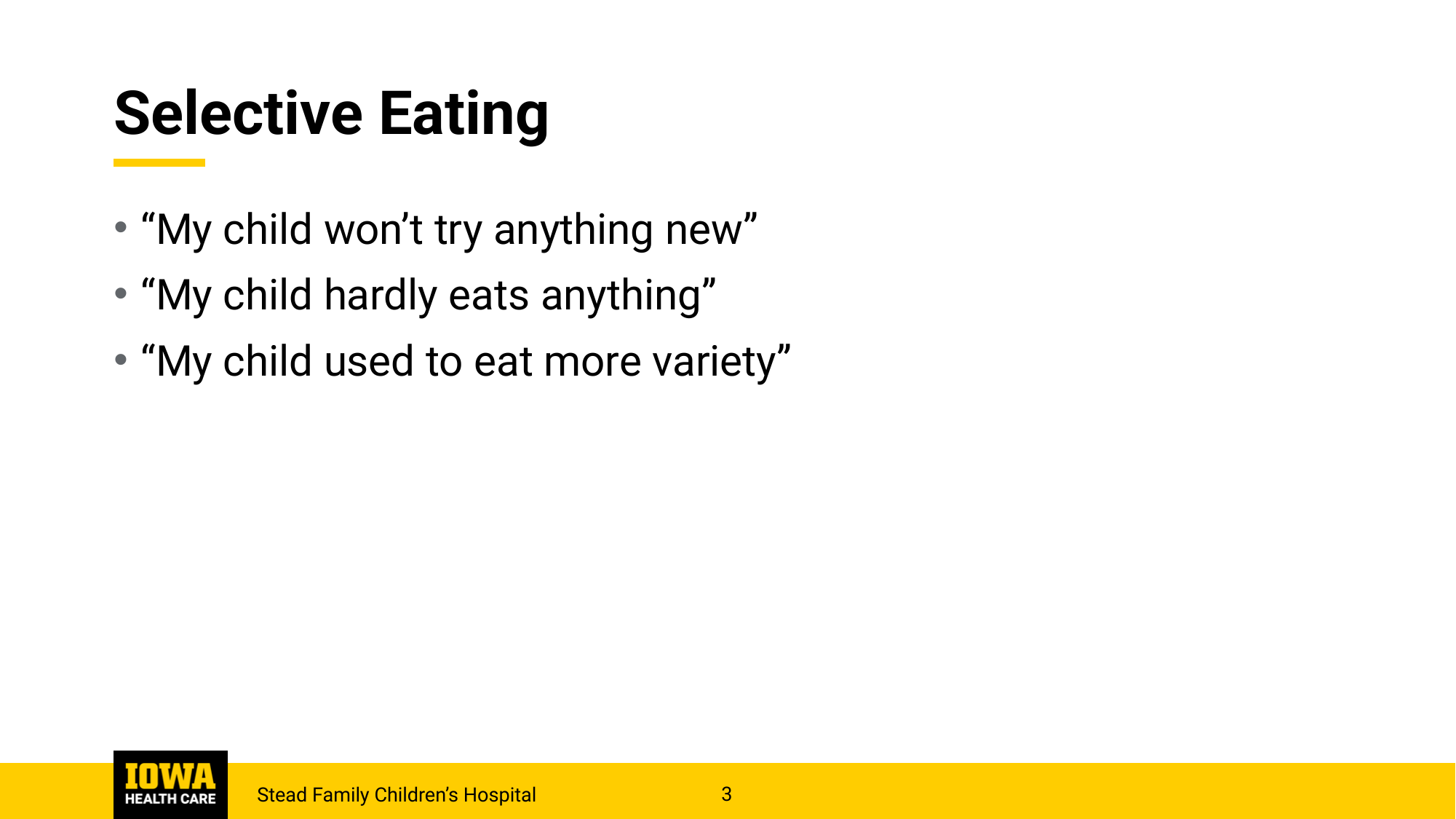

# Selective Eating
“My child won’t try anything new”
“My child hardly eats anything”
“My child used to eat more variety”